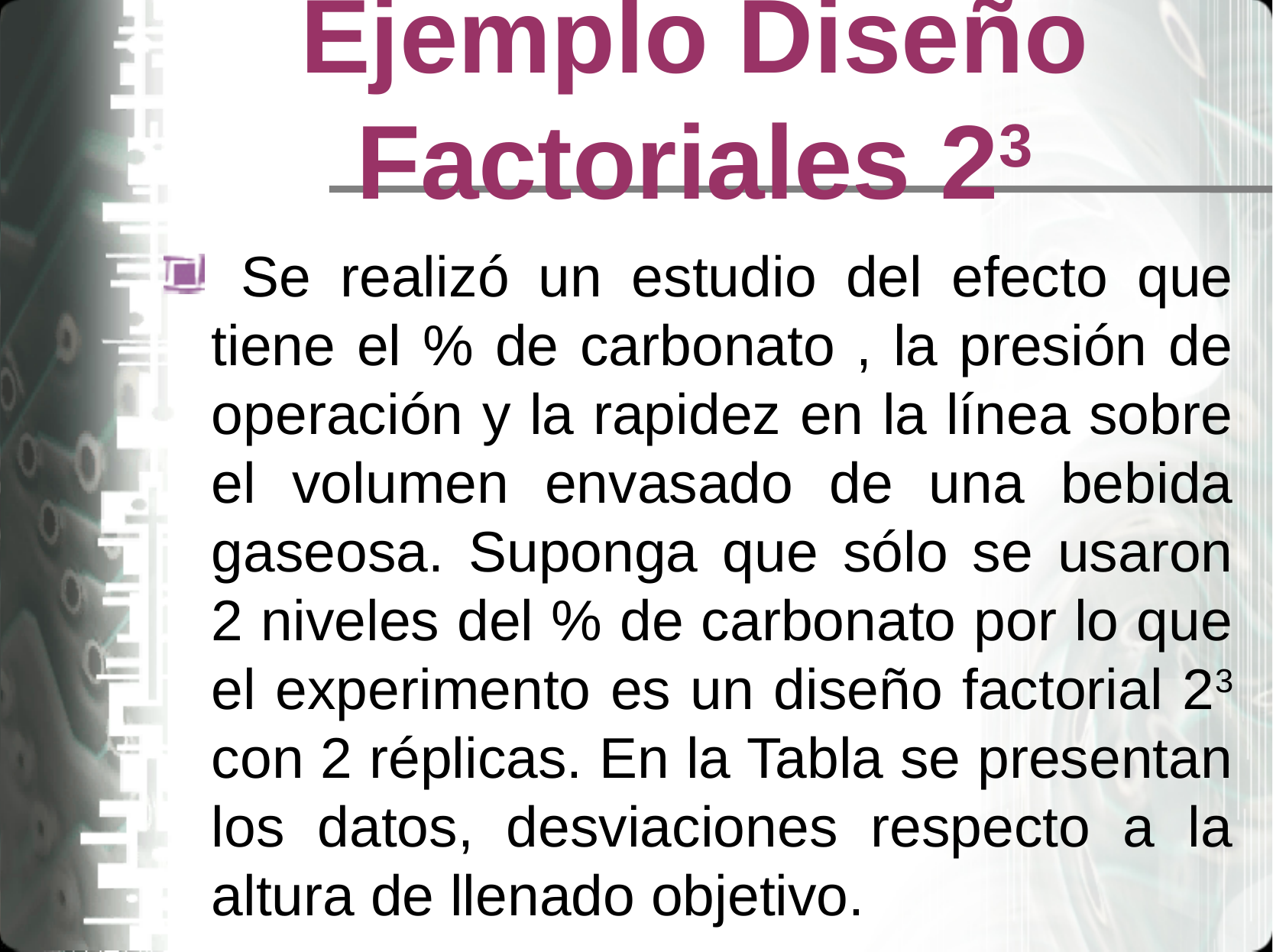

# Ejemplo Diseño Factoriales 23

 Se realizó un estudio del efecto que tiene el % de carbonato , la presión de operación y la rapidez en la línea sobre el volumen envasado de una bebida gaseosa. Suponga que sólo se usaron 2 niveles del % de carbonato por lo que el experimento es un diseño factorial 23 con 2 réplicas. En la Tabla se presentan los datos, desviaciones respecto a la altura de llenado objetivo.